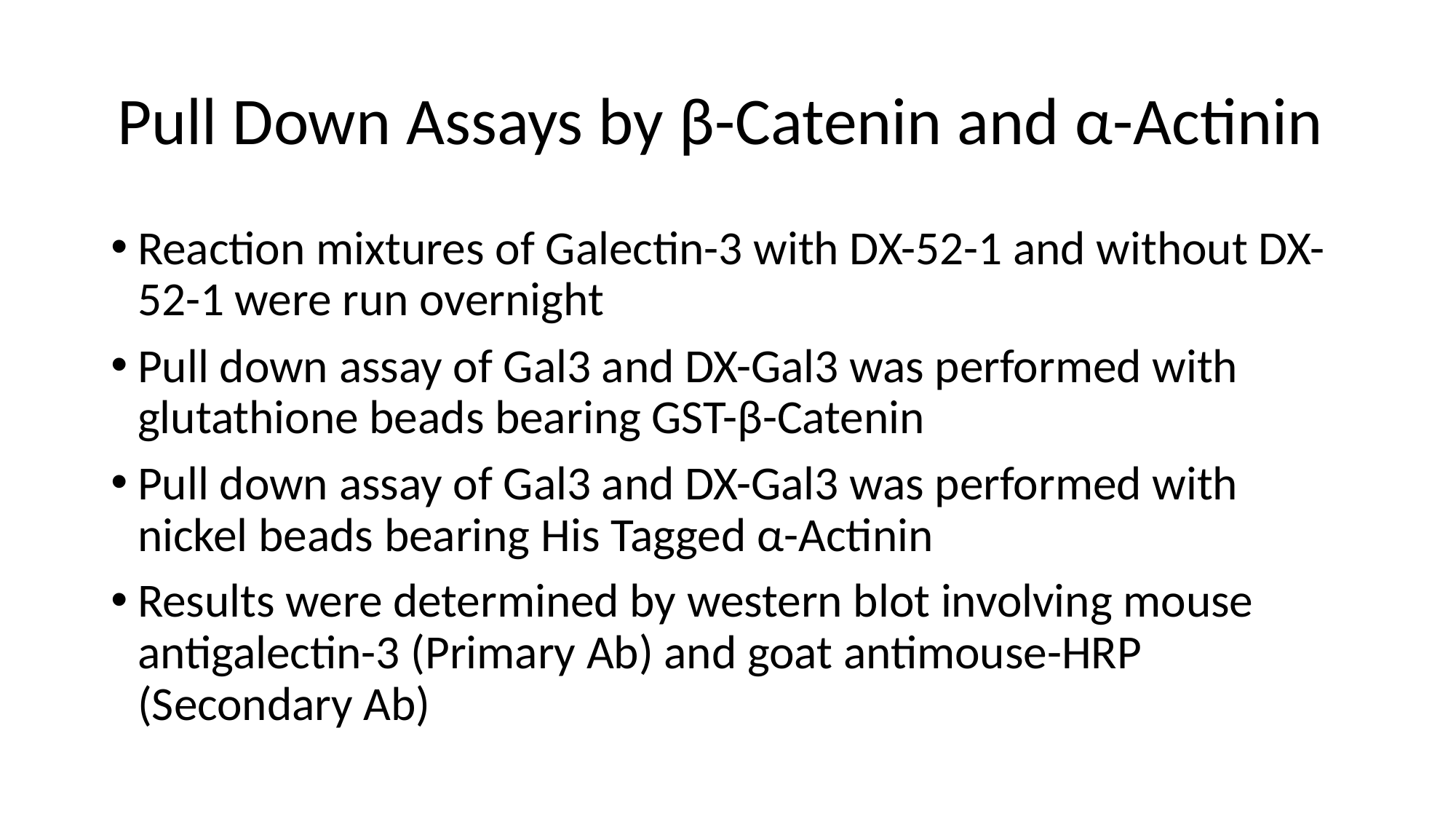

# Pull Down Assays by β-Catenin and α-Actinin
Reaction mixtures of Galectin-3 with DX-52-1 and without DX-52-1 were run overnight
Pull down assay of Gal3 and DX-Gal3 was performed with glutathione beads bearing GST-β-Catenin
Pull down assay of Gal3 and DX-Gal3 was performed with nickel beads bearing His Tagged α-Actinin
Results were determined by western blot involving mouse antigalectin-3 (Primary Ab) and goat antimouse-HRP (Secondary Ab)